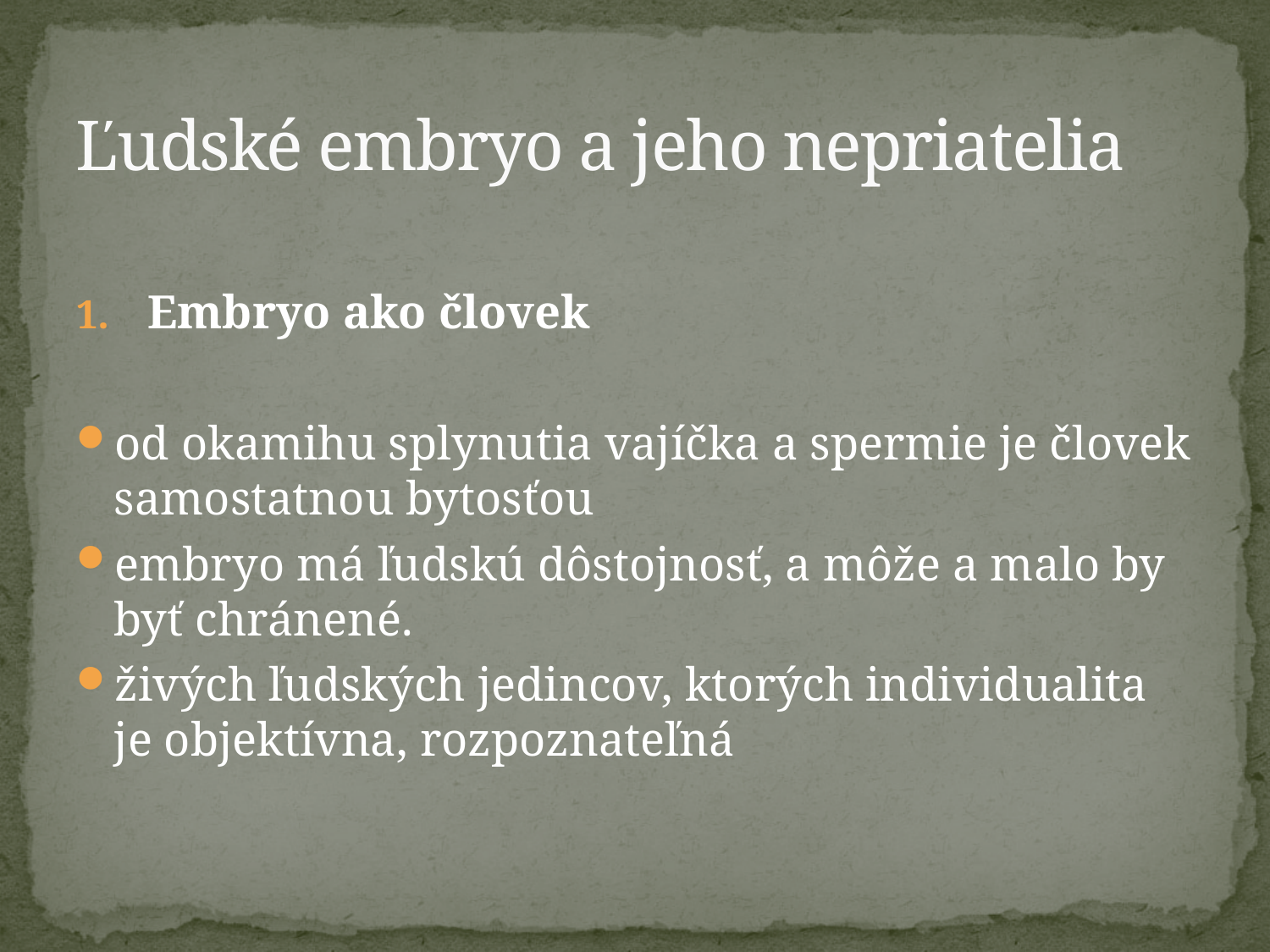

# Ľudské embryo a jeho nepriatelia

Embryo ako človek

od okamihu splynutia vajíčka a spermie je človek samostatnou bytosťou
embryo má ľudskú dôstojnosť, a môže a malo by byť chránené.
živých ľudských jedincov, ktorých individualita je objektívna, rozpoznateľná